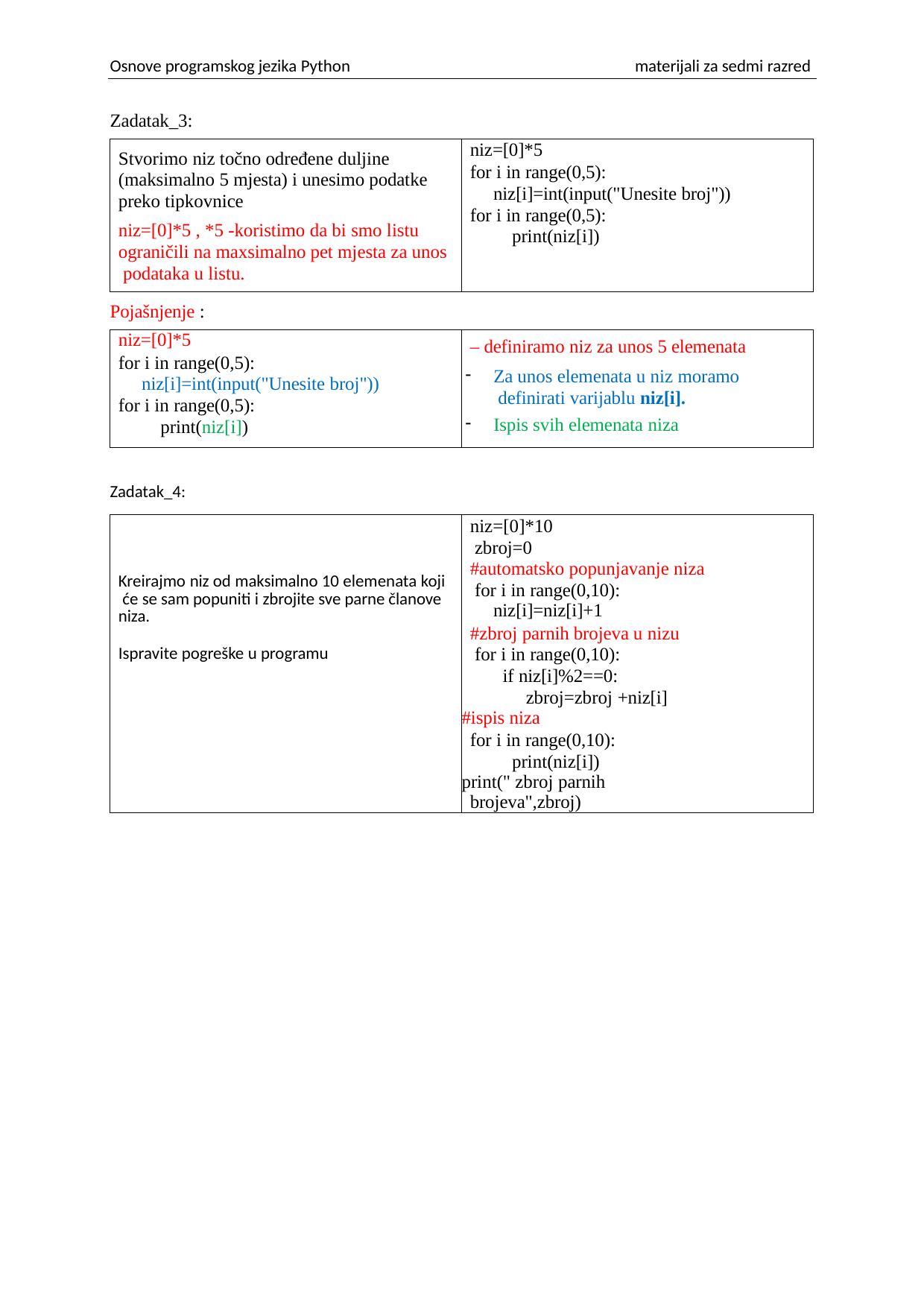

Osnove programskog jezika Python
materijali za sedmi razred

Zadatak_3:
| Stvorimo niz točno određene duljine (maksimalno 5 mjesta) i unesimo podatke preko tipkovnice niz=[0]\*5 , \*5 -koristimo da bi smo listu ograničili na maxsimalno pet mjesta za unos podataka u listu. | niz=[0]\*5 for i in range(0,5): niz[i]=int(input("Unesite broj")) for i in range(0,5): print(niz[i]) |
| --- | --- |
Pojašnjenje :
| niz=[0]\*5 for i in range(0,5): niz[i]=int(input("Unesite broj")) for i in range(0,5): print(niz[i]) | – definiramo niz za unos 5 elemenata Za unos elemenata u niz moramo definirati varijablu niz[i]. Ispis svih elemenata niza |
| --- | --- |
Zadatak_4:
| Kreirajmo niz od maksimalno 10 elemenata koji će se sam popuniti i zbrojite sve parne članove niza. Ispravite pogreške u programu | niz=[0]\*10 zbroj=0 #automatsko popunjavanje niza for i in range(0,10): niz[i]=niz[i]+1 #zbroj parnih brojeva u nizu for i in range(0,10): if niz[i]%2==0: zbroj=zbroj +niz[i] #ispis niza for i in range(0,10): print(niz[i]) print(" zbroj parnih brojeva",zbroj) |
| --- | --- |